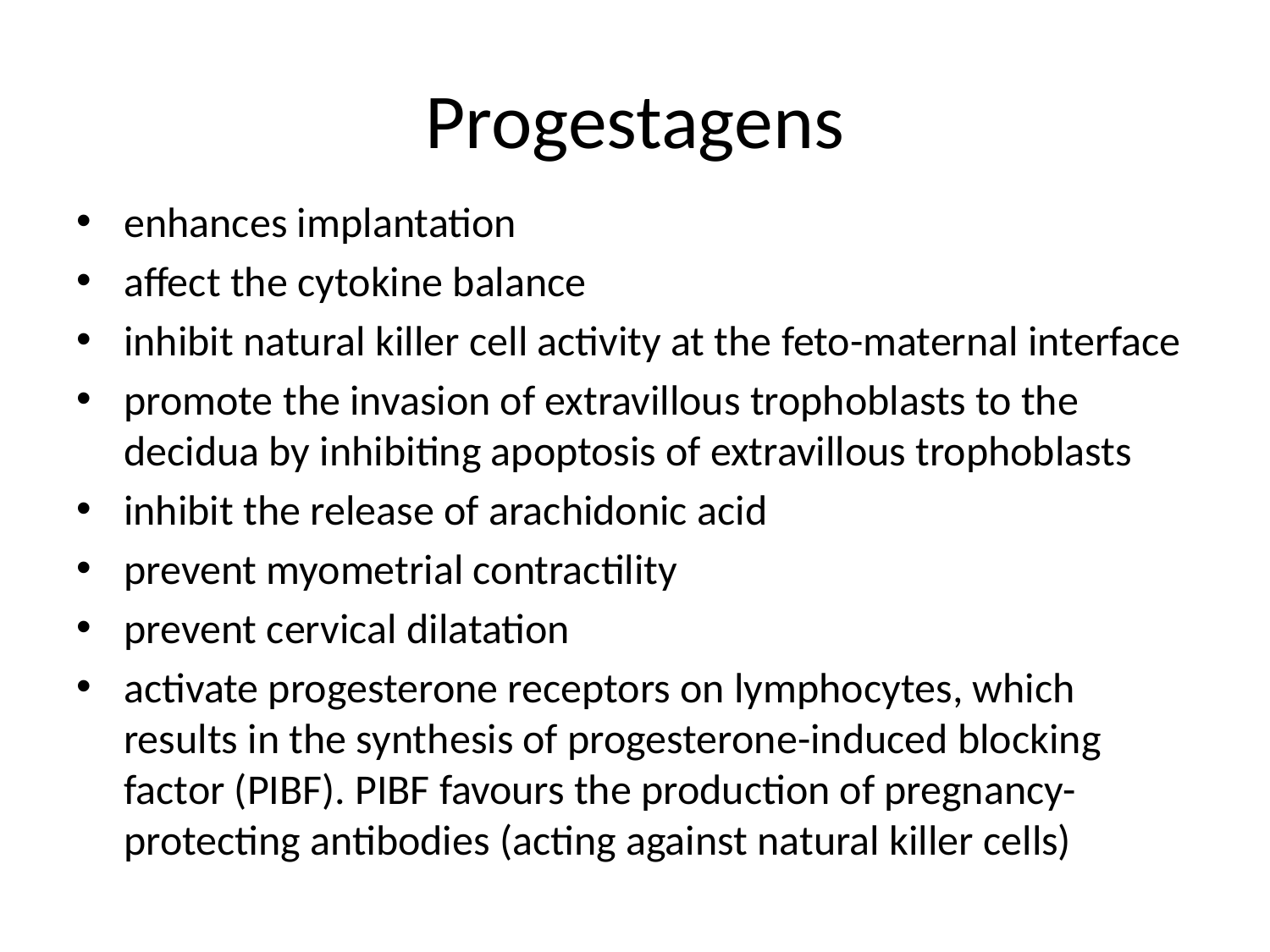

# Progestagens
enhances implantation
affect the cytokine balance
inhibit natural killer cell activity at the feto-maternal interface
promote the invasion of extravillous trophoblasts to the decidua by inhibiting apoptosis of extravillous trophoblasts
inhibit the release of arachidonic acid
prevent myometrial contractility
prevent cervical dilatation
activate progesterone receptors on lymphocytes, which results in the synthesis of progesterone-induced blocking factor (PIBF). PIBF favours the production of pregnancy-protecting antibodies (acting against natural killer cells)